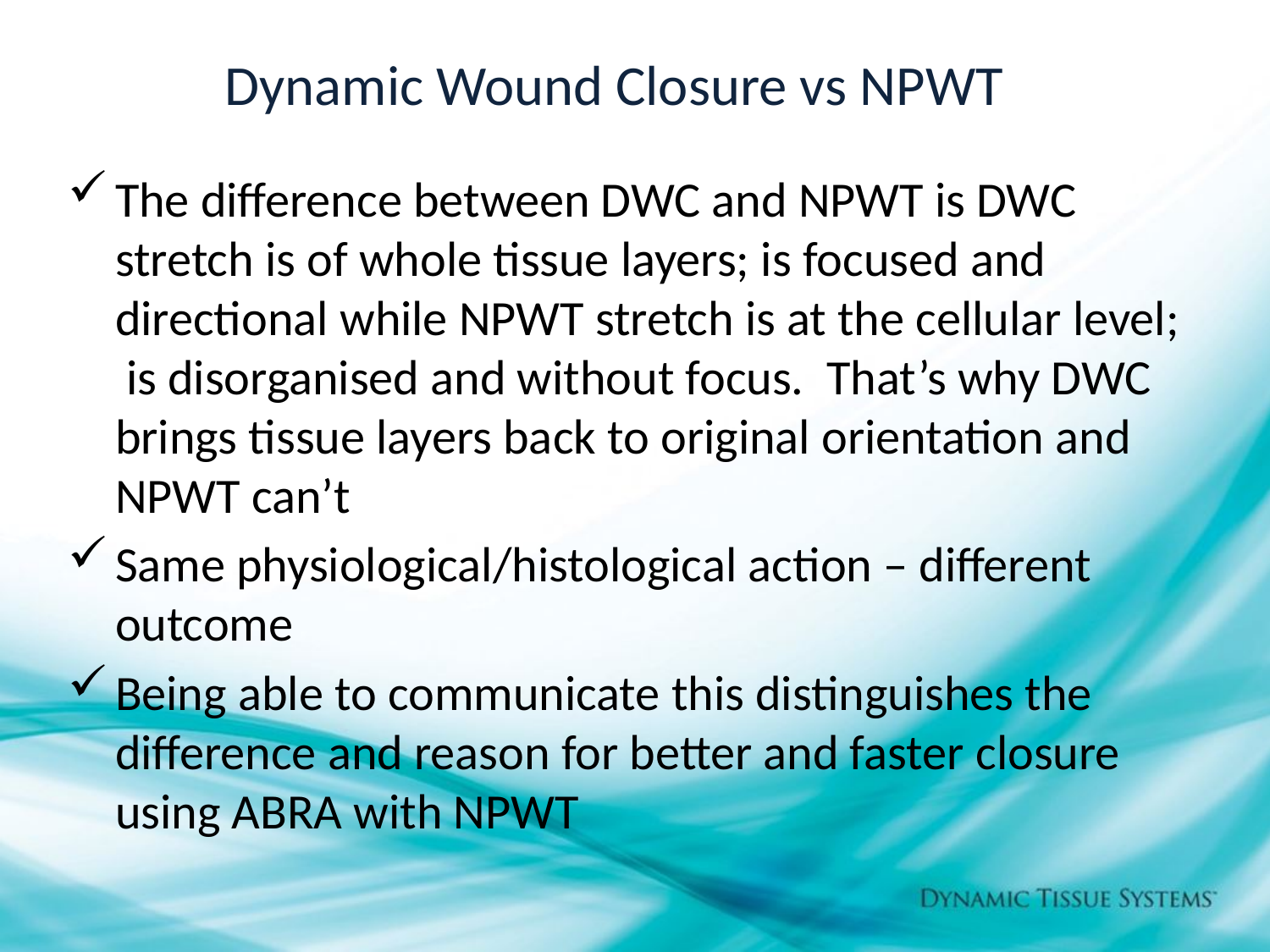

Dynamic Wound Closure vs NPWT
The difference between DWC and NPWT is DWC stretch is of whole tissue layers; is focused and directional while NPWT stretch is at the cellular level;  is disorganised and without focus.  That’s why DWC brings tissue layers back to original orientation and NPWT can’t
Same physiological/histological action – different outcome
Being able to communicate this distinguishes the difference and reason for better and faster closure using ABRA with NPWT